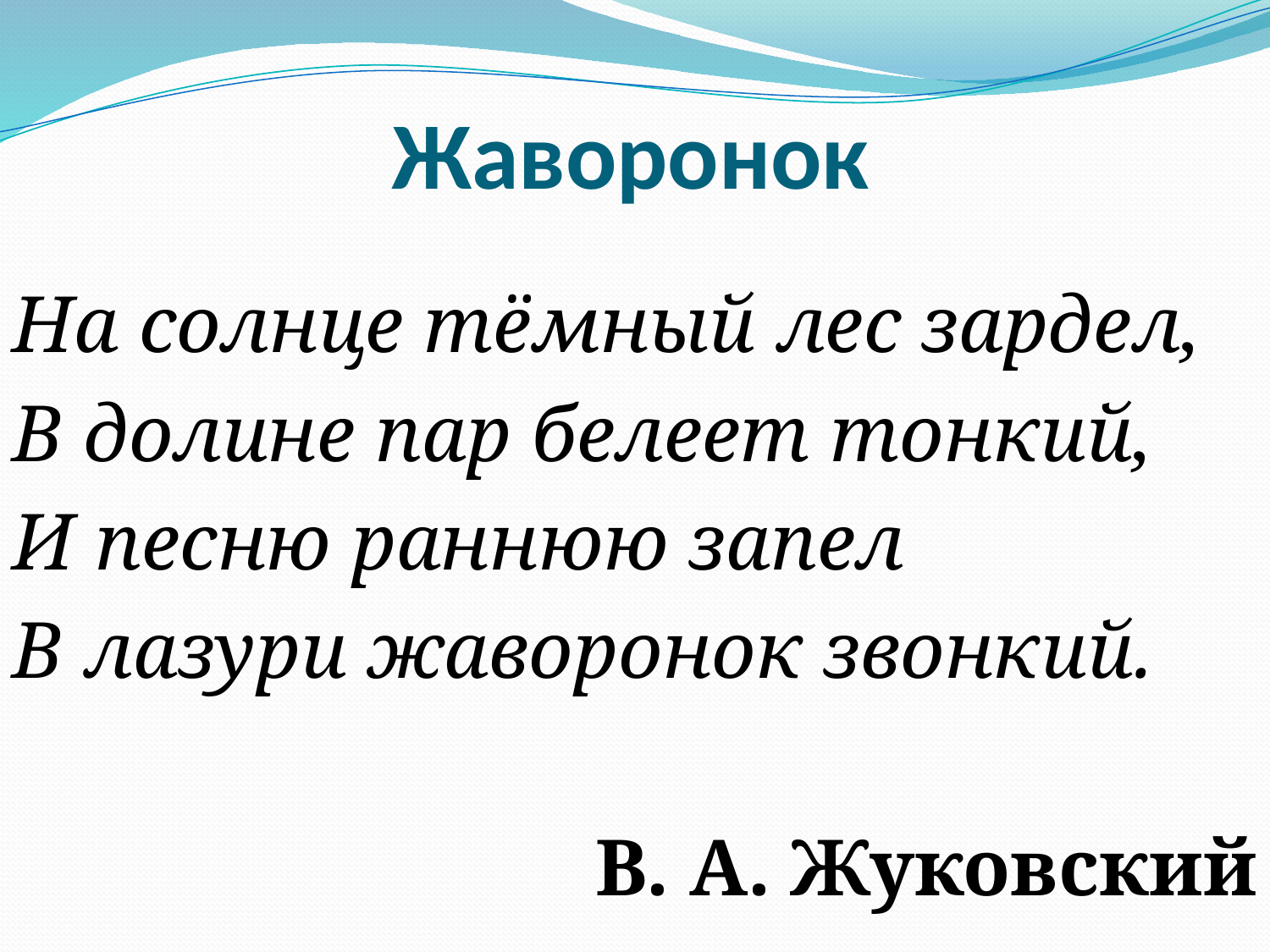

# Жаворонок
На солнце тёмный лес зардел,
В долине пар белеет тонкий,
И песню раннюю запел
В лазури жаворонок звонкий.

В. А. Жуковский